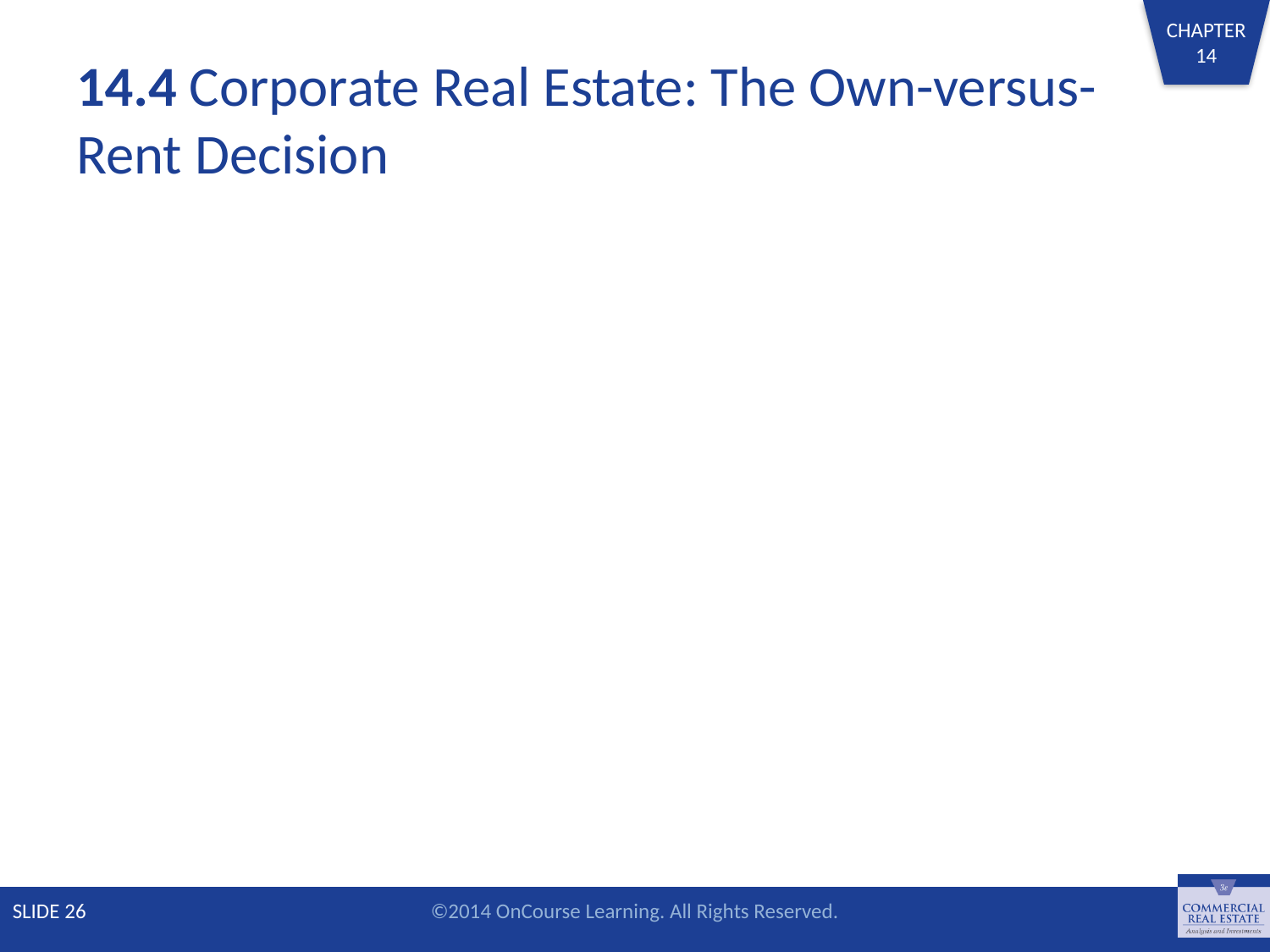

# 14.4 Corporate Real Estate: The Own-versus-Rent Decision

SLIDE 26